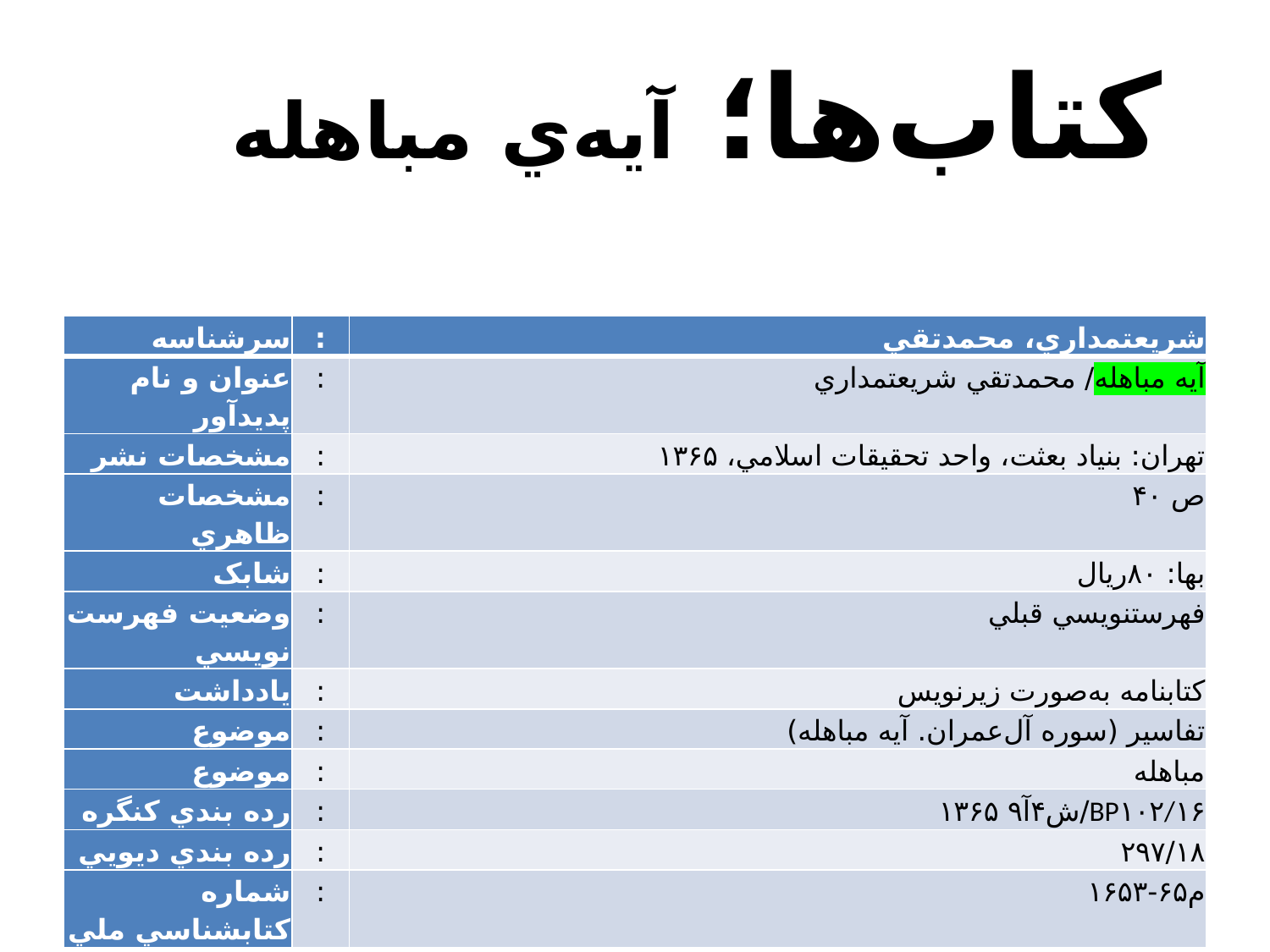

کتاب‌ها؛ آيه‌ي مباهله
| ‏سرشناسه | : | ش‍ري‍ع‍ت‍م‍داري‌، م‍ح‍م‍دت‍ق‍ي‌ |
| --- | --- | --- |
| ‏عنوان و نام پديدآور | : | آي‍ه‌ م‍ب‍اه‍ل‍ه‌/ م‍ح‍م‍دت‍ق‍ي‌ ش‍ري‍ع‍ت‍م‍داري‌ |
| ‏مشخصات نشر | : | ت‍ه‍ران‌: ب‍ن‍ي‍اد ب‍ع‍ث‍ت‌، واح‍د ت‍ح‍ق‍ي‍ق‍ات‌ اس‍لام‍ي‌، ۱۳۶۵ |
| ‏مشخصات ظاهري | : | ص‌ ۴۰ |
| ‏شابک | : | ب‍ه‍ا: ۸۰ري‍ال‌ |
| ‏وضعيت فهرست نويسي | : | ف‍ه‍رس‍ت‍ن‍وي‍س‍ي‌ ق‍ب‍ل‍ي‌ |
| ‏يادداشت | : | ک‍ت‍اب‍ن‍ام‍ه‌ ب‍ه‌ص‍ورت‌ زي‍رن‍وي‍س‌ |
| ‏موضوع | : | ت‍ف‍اس‍ي‍ر (س‍وره‌ آل‌ع‍م‍ران‌. آي‍ه‌ م‍ب‍اه‍ل‍ه‌) |
| ‏موضوع | : | م‍ب‍اه‍ل‍ه‌ |
| ‏رده بندي کنگره | : | ‏‫BP۱۰۲/۱۶‏‫/ش۴آ۹ ۱۳۶۵ |
| ‏رده بندي ديويي | : | ۲۹۷/۱۸ |
| ‏شماره کتابشناسي ملي | : | م‌۶۵-۱۶۵۳ |